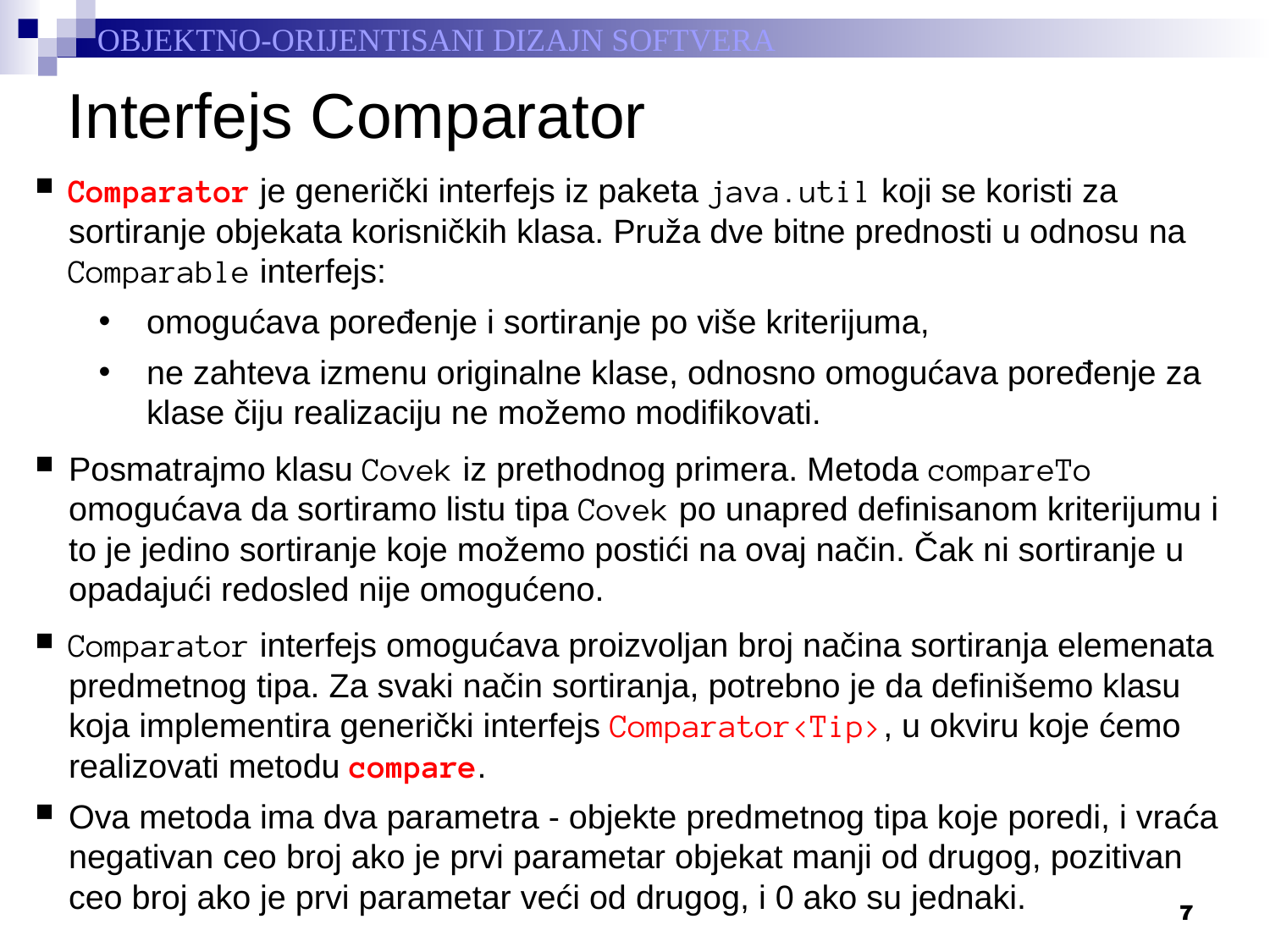

# Interfejs Comparator
Comparator je generički interfejs iz paketa java.util koji se koristi za sortiranje objekata korisničkih klasa. Pruža dve bitne prednosti u odnosu na Comparable interfejs:
omogućava poređenje i sortiranje po više kriterijuma,
ne zahteva izmenu originalne klase, odnosno omogućava poređenje za klase čiju realizaciju ne možemo modifikovati.
Posmatrajmo klasu Covek iz prethodnog primera. Metoda compareTo omogućava da sortiramo listu tipa Covek po unapred definisanom kriterijumu i to je jedino sortiranje koje možemo postići na ovaj način. Čak ni sortiranje u opadajući redosled nije omogućeno.
Comparator interfejs omogućava proizvoljan broj načina sortiranja elemenata predmetnog tipa. Za svaki način sortiranja, potrebno je da definišemo klasu koja implementira generički interfejs Comparator<Tip>, u okviru koje ćemo realizovati metodu compare.
Ova metoda ima dva parametra - objekte predmetnog tipa koje poredi, i vraća negativan ceo broj ako je prvi parametar objekat manji od drugog, pozitivan ceo broj ako je prvi parametar veći od drugog, i 0 ako su jednaki.
7